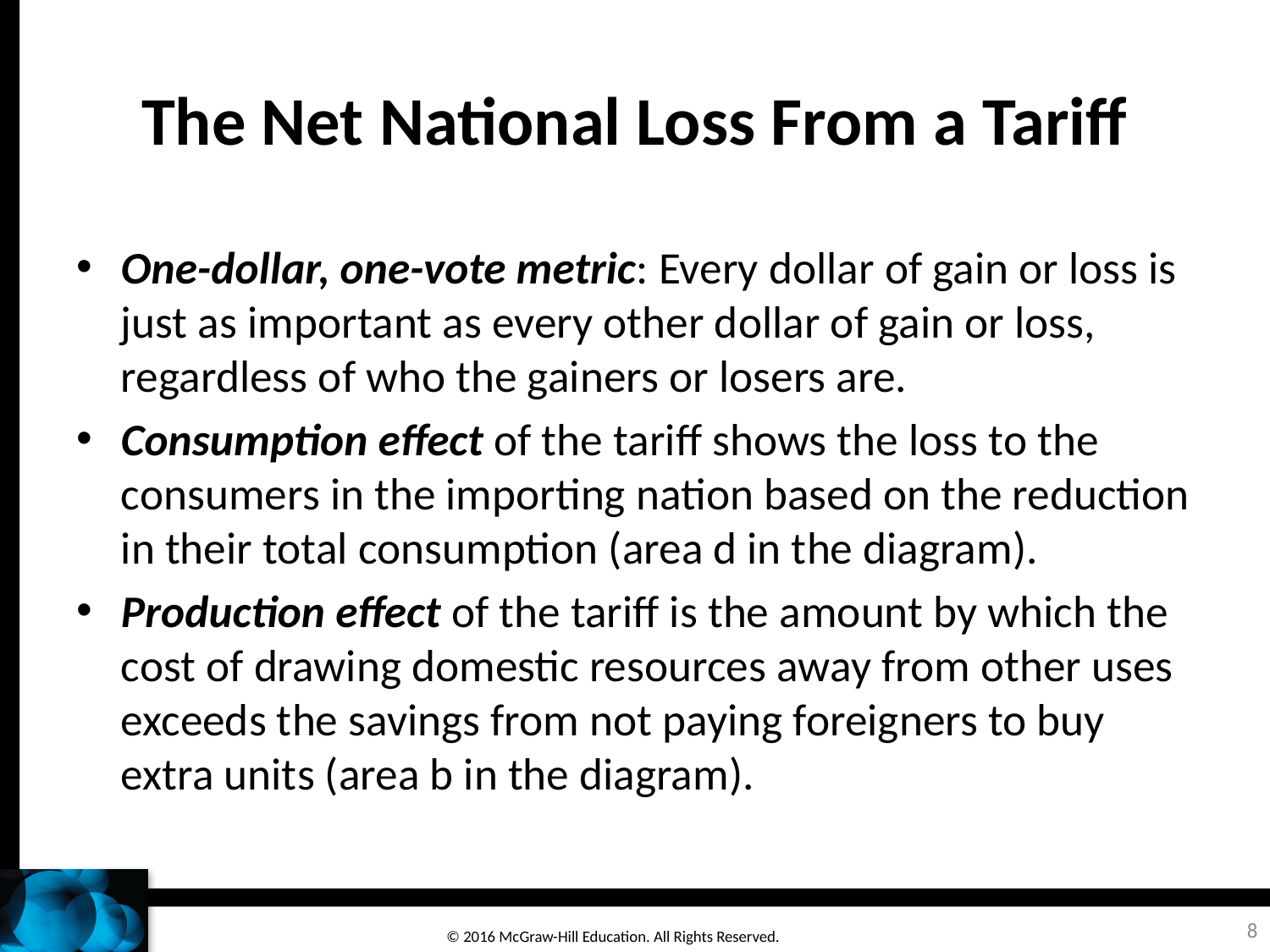

# The Net National Loss From a Tariff
One-dollar, one-vote metric: Every dollar of gain or loss is just as important as every other dollar of gain or loss, regardless of who the gainers or losers are.
Consumption effect of the tariff shows the loss to the consumers in the importing nation based on the reduction in their total consumption (area d in the diagram).
Production effect of the tariff is the amount by which the cost of drawing domestic resources away from other uses exceeds the savings from not paying foreigners to buy extra units (area b in the diagram).
8
© 2016 McGraw-Hill Education. All Rights Reserved.